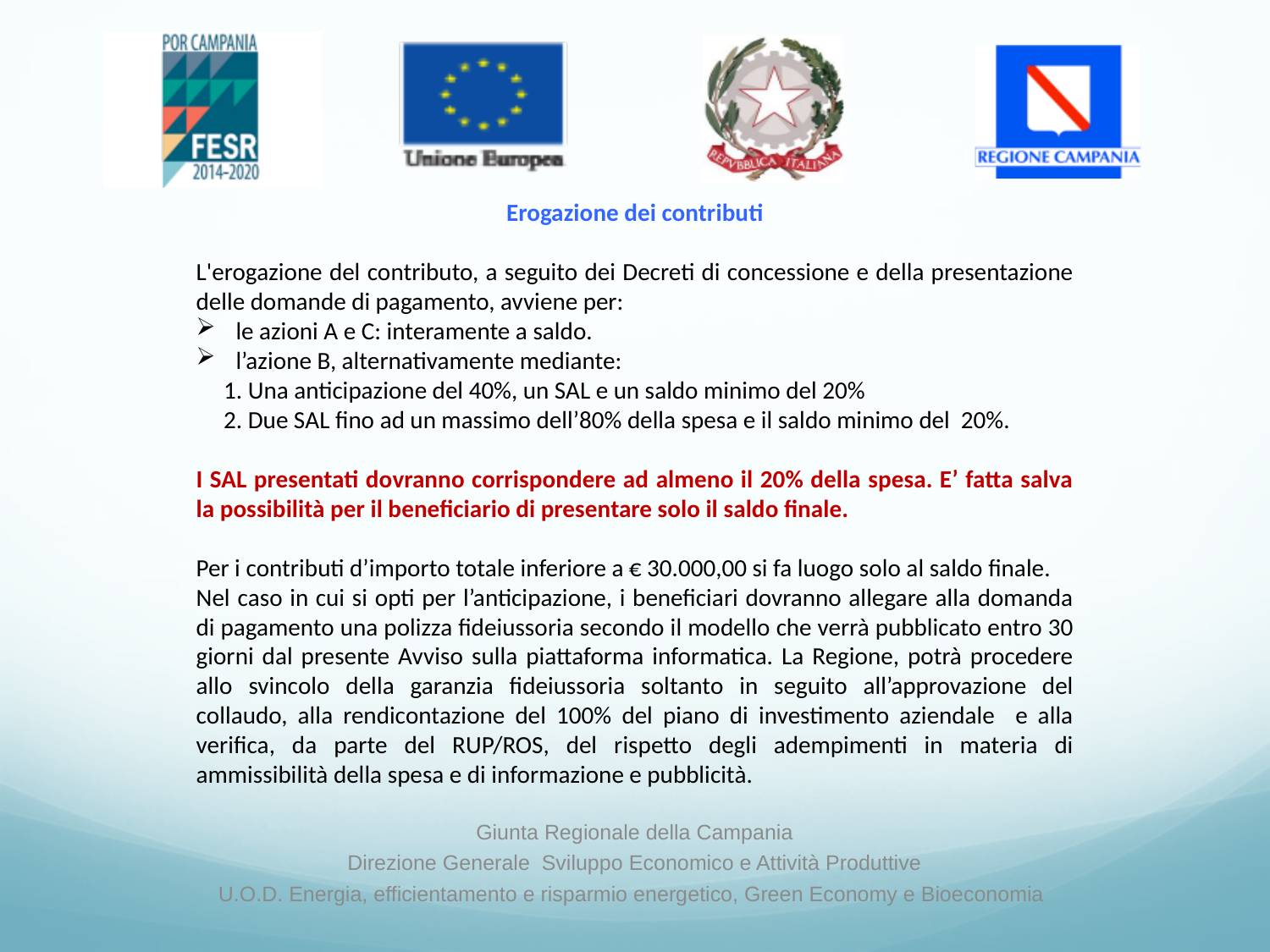

Erogazione dei contributi

L'erogazione del contributo, a seguito dei Decreti di concessione e della presentazione delle domande di pagamento, avviene per:
le azioni A e C: interamente a saldo.
l’azione B, alternativamente mediante:
     1. Una anticipazione del 40%, un SAL e un saldo minimo del 20%
     2. Due SAL fino ad un massimo dell’80% della spesa e il saldo minimo del  20%.

I SAL presentati dovranno corrispondere ad almeno il 20% della spesa. E’ fatta salva la possibilità per il beneficiario di presentare solo il saldo finale.

Per i contributi d’importo totale inferiore a € 30.000,00 si fa luogo solo al saldo finale.
Nel caso in cui si opti per l’anticipazione, i beneficiari dovranno allegare alla domanda di pagamento una polizza fideiussoria secondo il modello che verrà pubblicato entro 30 giorni dal presente Avviso sulla piattaforma informatica. La Regione, potrà procedere allo svincolo della garanzia fideiussoria soltanto in seguito all’approvazione del collaudo, alla rendicontazione del 100% del piano di investimento aziendale  e alla verifica, da parte del RUP/ROS, del rispetto degli adempimenti in materia di ammissibilità della spesa e di informazione e pubblicità.

Giunta Regionale della Campania
Direzione Generale  Sviluppo Economico e Attività Produttive
U.O.D. Energia, efficientamento e risparmio energetico, Green Economy e Bioeconomia